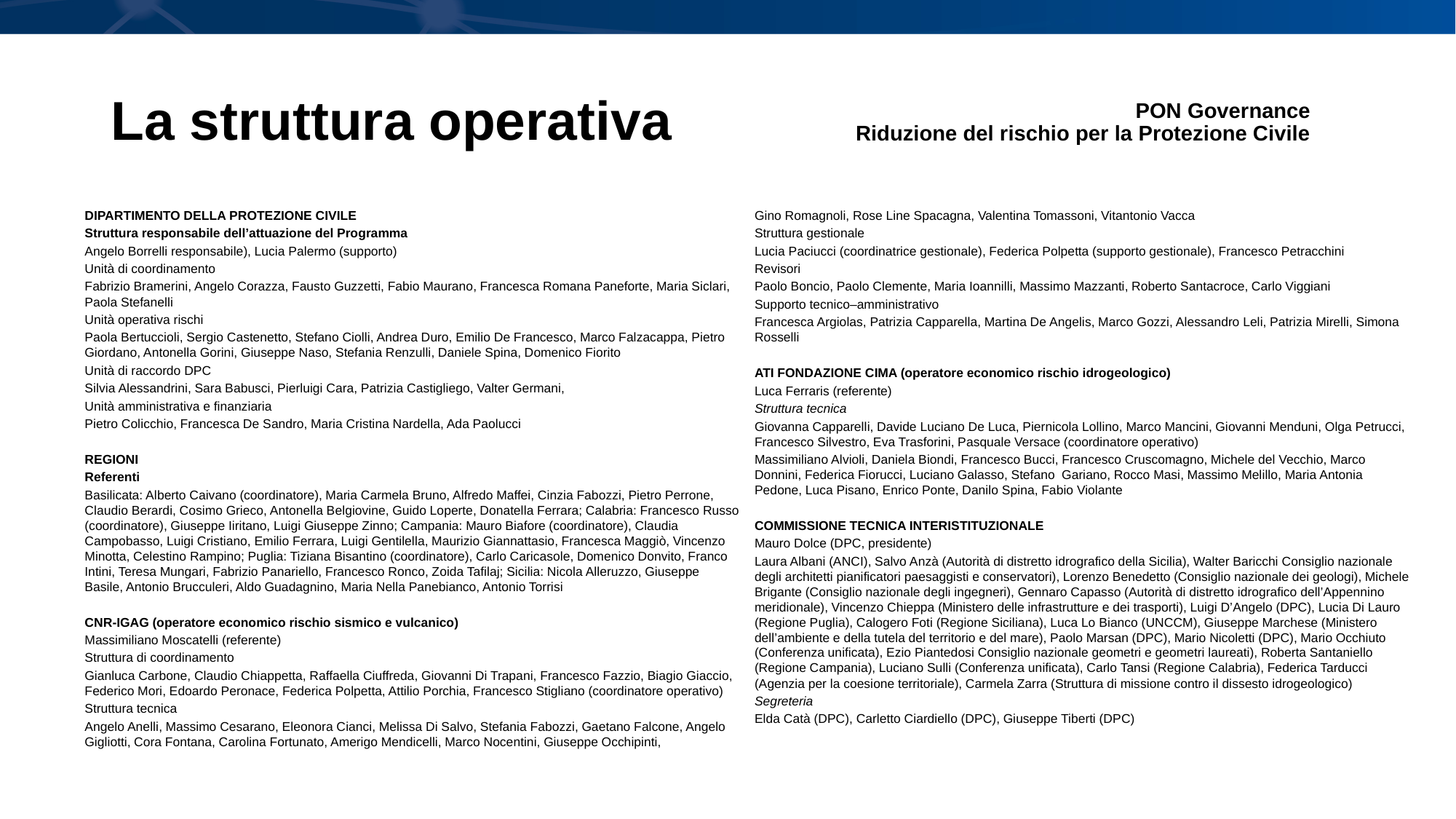

# La struttura operativa
PON Governance
Riduzione del rischio per la Protezione Civile
DIPARTIMENTO DELLA PROTEZIONE CIVILE
Struttura responsabile dell’attuazione del Programma
Angelo Borrelli responsabile), Lucia Palermo (supporto)
Unità di coordinamento
Fabrizio Bramerini, Angelo Corazza, Fausto Guzzetti, Fabio Maurano, Francesca Romana Paneforte, Maria Siclari, Paola Stefanelli
Unità operativa rischi
Paola Bertuccioli, Sergio Castenetto, Stefano Ciolli, Andrea Duro, Emilio De Francesco, Marco Falzacappa, Pietro Giordano, Antonella Gorini, Giuseppe Naso, Stefania Renzulli, Daniele Spina, Domenico Fiorito
Unità di raccordo DPC
Silvia Alessandrini, Sara Babusci, Pierluigi Cara, Patrizia Castigliego, Valter Germani,
Unità amministrativa e finanziaria
Pietro Colicchio, Francesca De Sandro, Maria Cristina Nardella, Ada Paolucci

REGIONI
Referenti
Basilicata: Alberto Caivano (coordinatore), Maria Carmela Bruno, Alfredo Maffei, Cinzia Fabozzi, Pietro Perrone, Claudio Berardi, Cosimo Grieco, Antonella Belgiovine, Guido Loperte, Donatella Ferrara; Calabria: Francesco Russo (coordinatore), Giuseppe Iiritano, Luigi Giuseppe Zinno; Campania: Mauro Biafore (coordinatore), Claudia Campobasso, Luigi Cristiano, Emilio Ferrara, Luigi Gentilella, Maurizio Giannattasio, Francesca Maggiò, Vincenzo Minotta, Celestino Rampino; Puglia: Tiziana Bisantino (coordinatore), Carlo Caricasole, Domenico Donvito, Franco Intini, Teresa Mungari, Fabrizio Panariello, Francesco Ronco, Zoida Tafilaj; Sicilia: Nicola Alleruzzo, Giuseppe Basile, Antonio Brucculeri, Aldo Guadagnino, Maria Nella Panebianco, Antonio Torrisi

CNR-IGAG (operatore economico rischio sismico e vulcanico)
Massimiliano Moscatelli (referente)
Struttura di coordinamento
Gianluca Carbone, Claudio Chiappetta, Raffaella Ciuffreda, Giovanni Di Trapani, Francesco Fazzio, Biagio Giaccio, Federico Mori, Edoardo Peronace, Federica Polpetta, Attilio Porchia, Francesco Stigliano (coordinatore operativo)
Struttura tecnica
Angelo Anelli, Massimo Cesarano, Eleonora Cianci, Melissa Di Salvo, Stefania Fabozzi, Gaetano Falcone, Angelo Gigliotti, Cora Fontana, Carolina Fortunato, Amerigo Mendicelli, Marco Nocentini, Giuseppe Occhipinti,
Gino Romagnoli, Rose Line Spacagna, Valentina Tomassoni, Vitantonio Vacca
Struttura gestionale
Lucia Paciucci (coordinatrice gestionale), Federica Polpetta (supporto gestionale), Francesco Petracchini
Revisori
Paolo Boncio, Paolo Clemente, Maria Ioannilli, Massimo Mazzanti, Roberto Santacroce, Carlo Viggiani
Supporto tecnico–amministrativo
Francesca Argiolas, Patrizia Capparella, Martina De Angelis, Marco Gozzi, Alessandro Leli, Patrizia Mirelli, Simona Rosselli

ATI FONDAZIONE CIMA (operatore economico rischio idrogeologico)
Luca Ferraris (referente)
Struttura tecnica
Giovanna Capparelli, Davide Luciano De Luca, Piernicola Lollino, Marco Mancini, Giovanni Menduni, Olga Petrucci, Francesco Silvestro, Eva Trasforini, Pasquale Versace (coordinatore operativo)
Massimiliano Alvioli, Daniela Biondi, Francesco Bucci, Francesco Cruscomagno, Michele del Vecchio, Marco Donnini, Federica Fiorucci, Luciano Galasso, Stefano  Gariano, Rocco Masi, Massimo Melillo, Maria Antonia Pedone, Luca Pisano, Enrico Ponte, Danilo Spina, Fabio Violante

COMMISSIONE TECNICA INTERISTITUZIONALE
Mauro Dolce (DPC, presidente)
Laura Albani (ANCI), Salvo Anzà (Autorità di distretto idrografico della Sicilia), Walter Baricchi Consiglio nazionale degli architetti pianificatori paesaggisti e conservatori), Lorenzo Benedetto (Consiglio nazionale dei geologi), Michele Brigante (Consiglio nazionale degli ingegneri), Gennaro Capasso (Autorità di distretto idrografico dell’Appennino meridionale), Vincenzo Chieppa (Ministero delle infrastrutture e dei trasporti), Luigi D’Angelo (DPC), Lucia Di Lauro (Regione Puglia), Calogero Foti (Regione Siciliana), Luca Lo Bianco (UNCCM), Giuseppe Marchese (Ministero dell’ambiente e della tutela del territorio e del mare), Paolo Marsan (DPC), Mario Nicoletti (DPC), Mario Occhiuto (Conferenza unificata), Ezio Piantedosi Consiglio nazionale geometri e geometri laureati), Roberta Santaniello (Regione Campania), Luciano Sulli (Conferenza unificata), Carlo Tansi (Regione Calabria), Federica Tarducci (Agenzia per la coesione territoriale), Carmela Zarra (Struttura di missione contro il dissesto idrogeologico)
Segreteria
Elda Catà (DPC), Carletto Ciardiello (DPC), Giuseppe Tiberti (DPC)